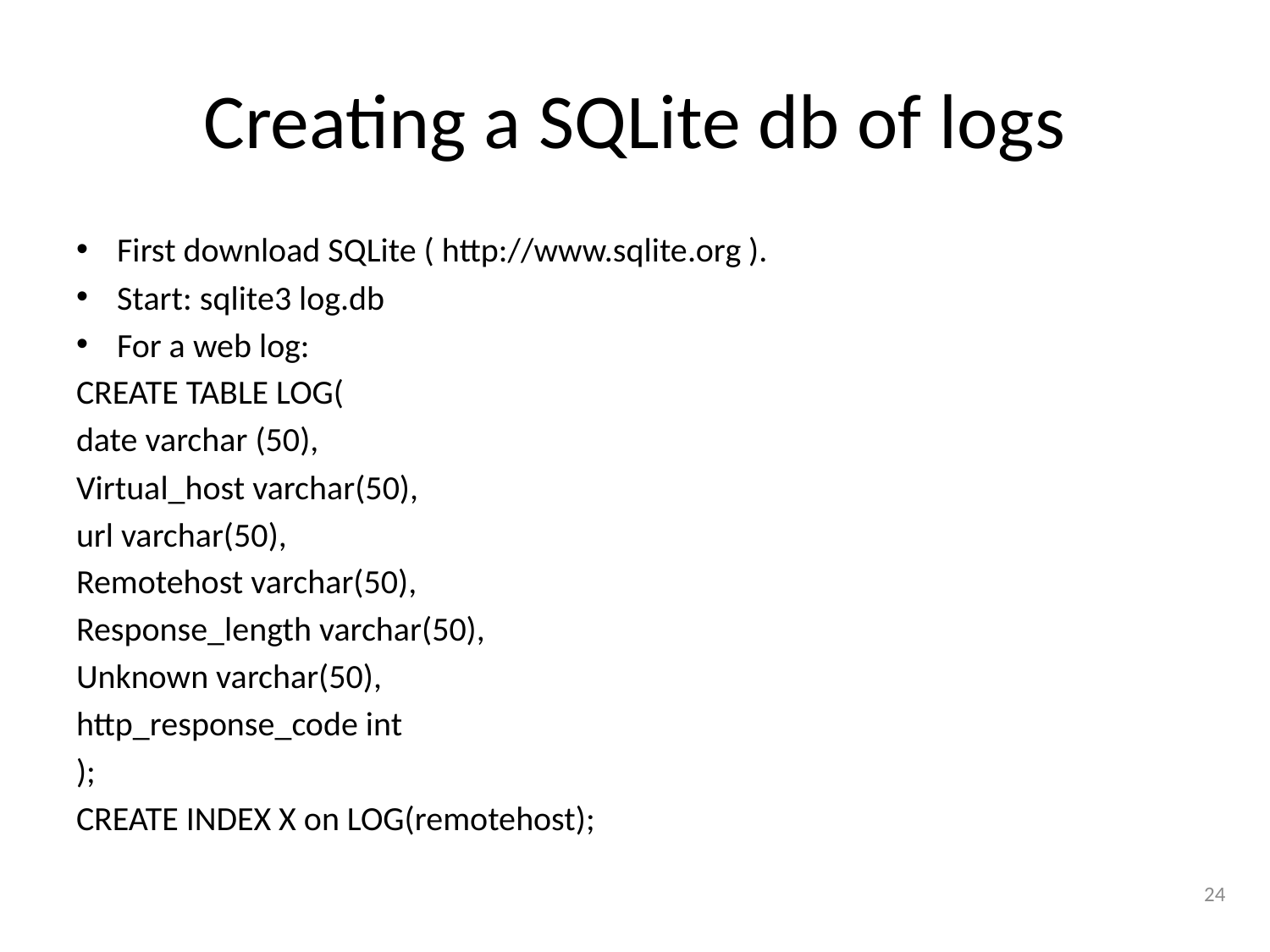

# Creating a SQLite db of logs
First download SQLite ( http://www.sqlite.org ).
Start: sqlite3 log.db
For a web log:
CREATE TABLE LOG(
date varchar (50),
Virtual_host varchar(50),
url varchar(50),
Remotehost varchar(50),
Response_length varchar(50),
Unknown varchar(50),
http_response_code int
);
CREATE INDEX X on LOG(remotehost);
24